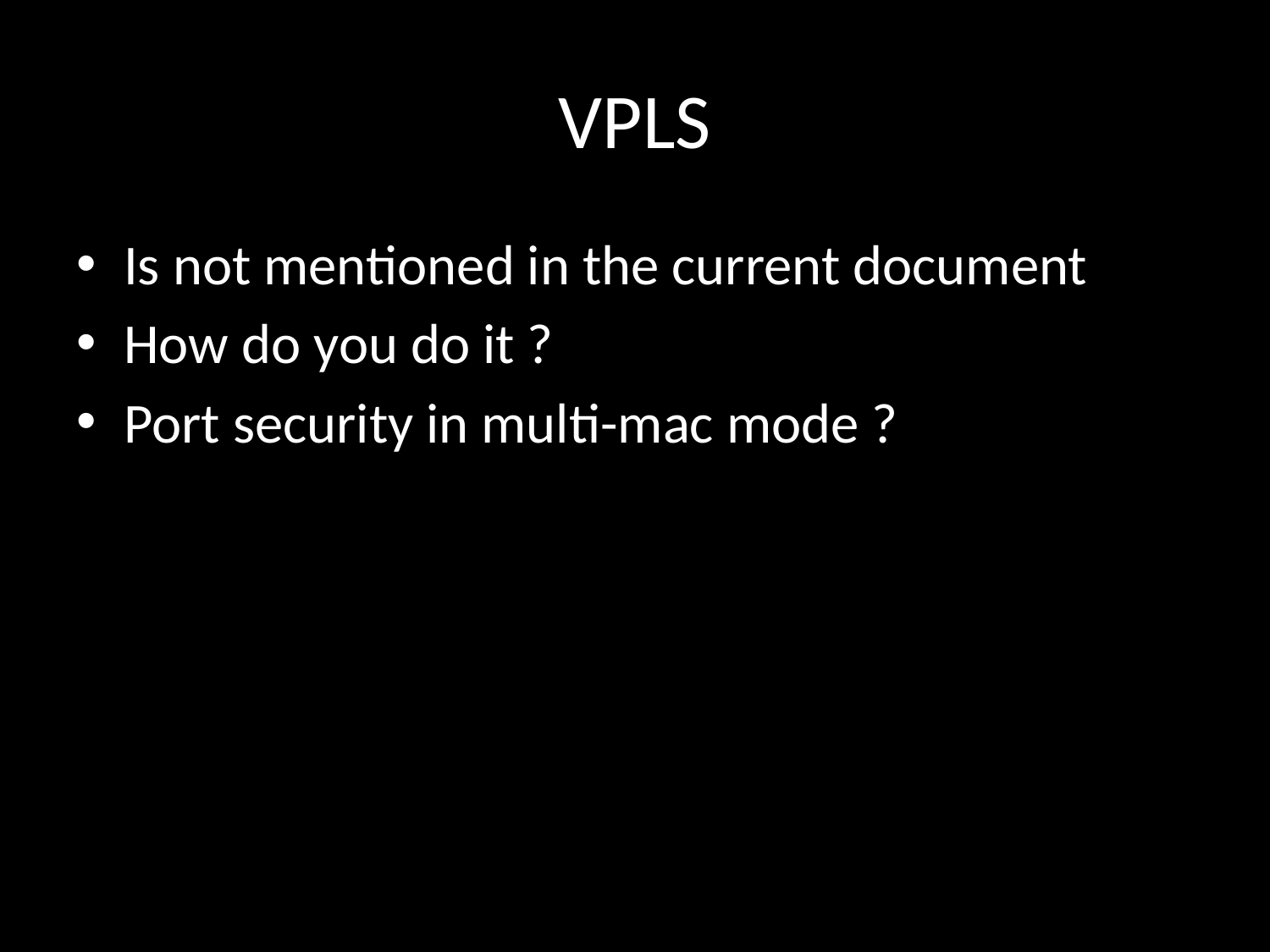

# VPLS
Is not mentioned in the current document
How do you do it ?
Port security in multi-mac mode ?